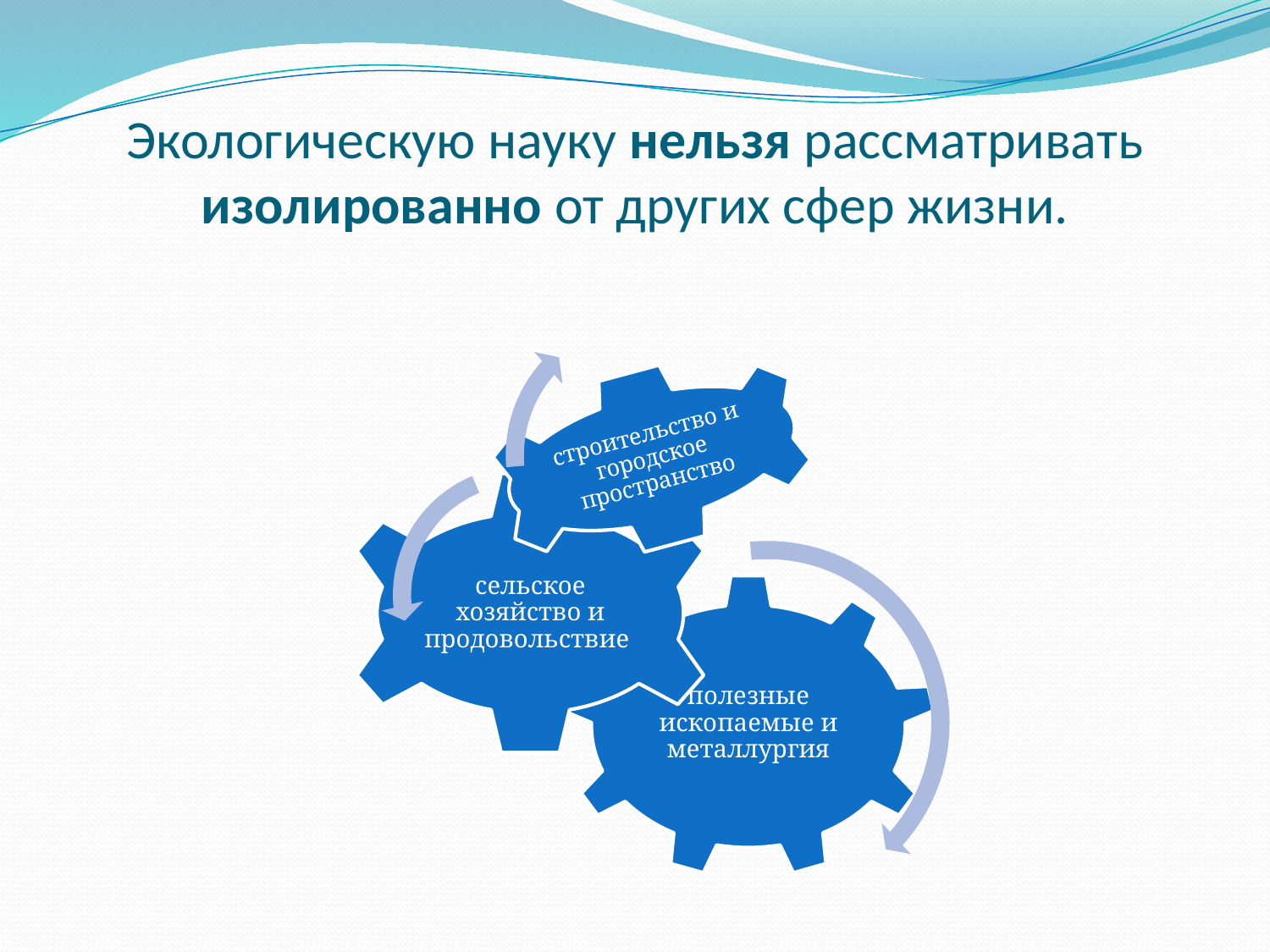

# Экологическую науку нельзя рассматривать изолированно от других сфер жизни.
полезные ископаемые и металлургия
сельское хозяйство и продовольствие
строительство и городское пространство